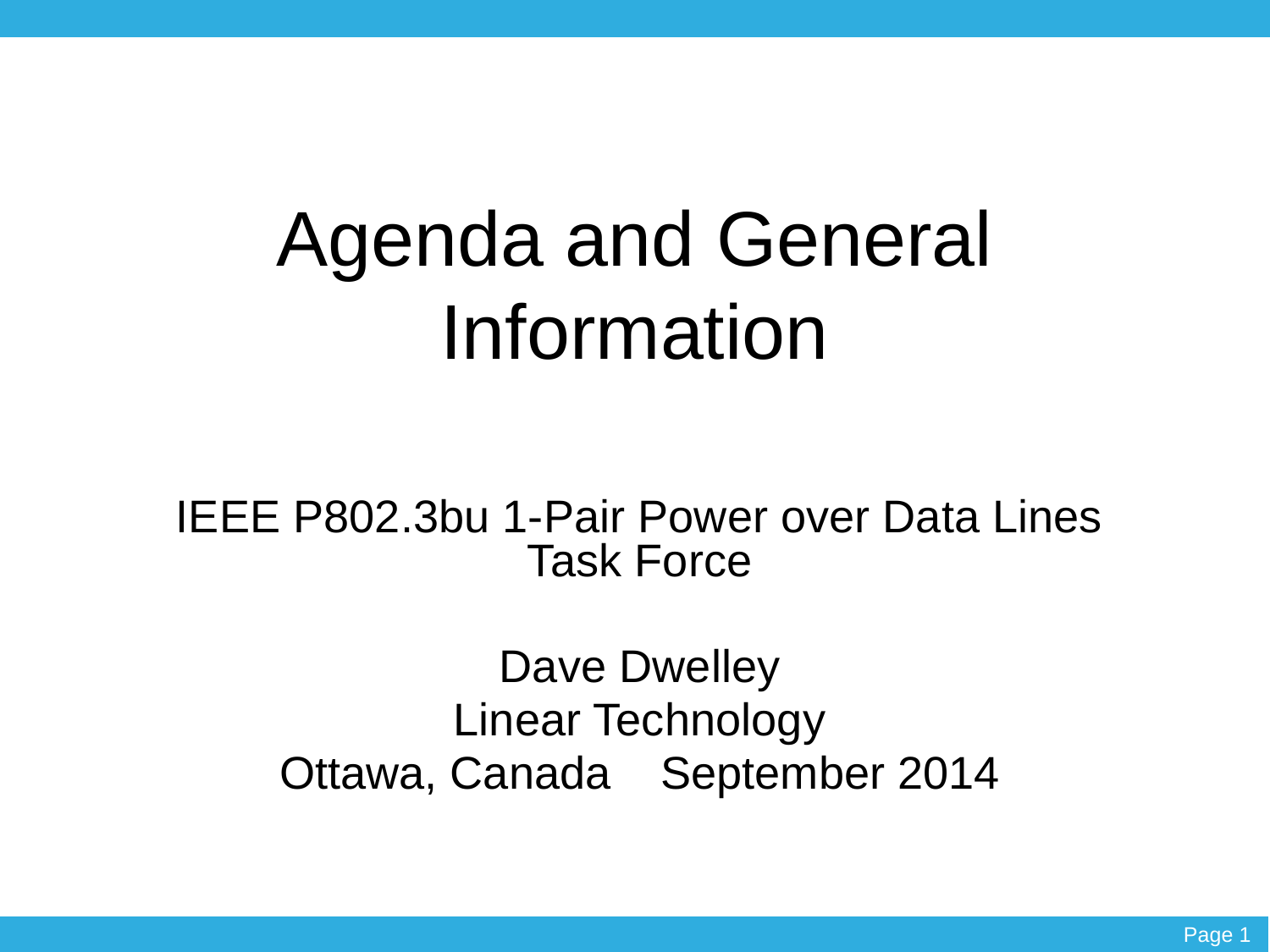

# Agenda and General Information

IEEE P802.3bu 1-Pair Power over Data Lines Task Force

Dave Dwelley
Linear Technology
Ottawa, Canada	September 2014